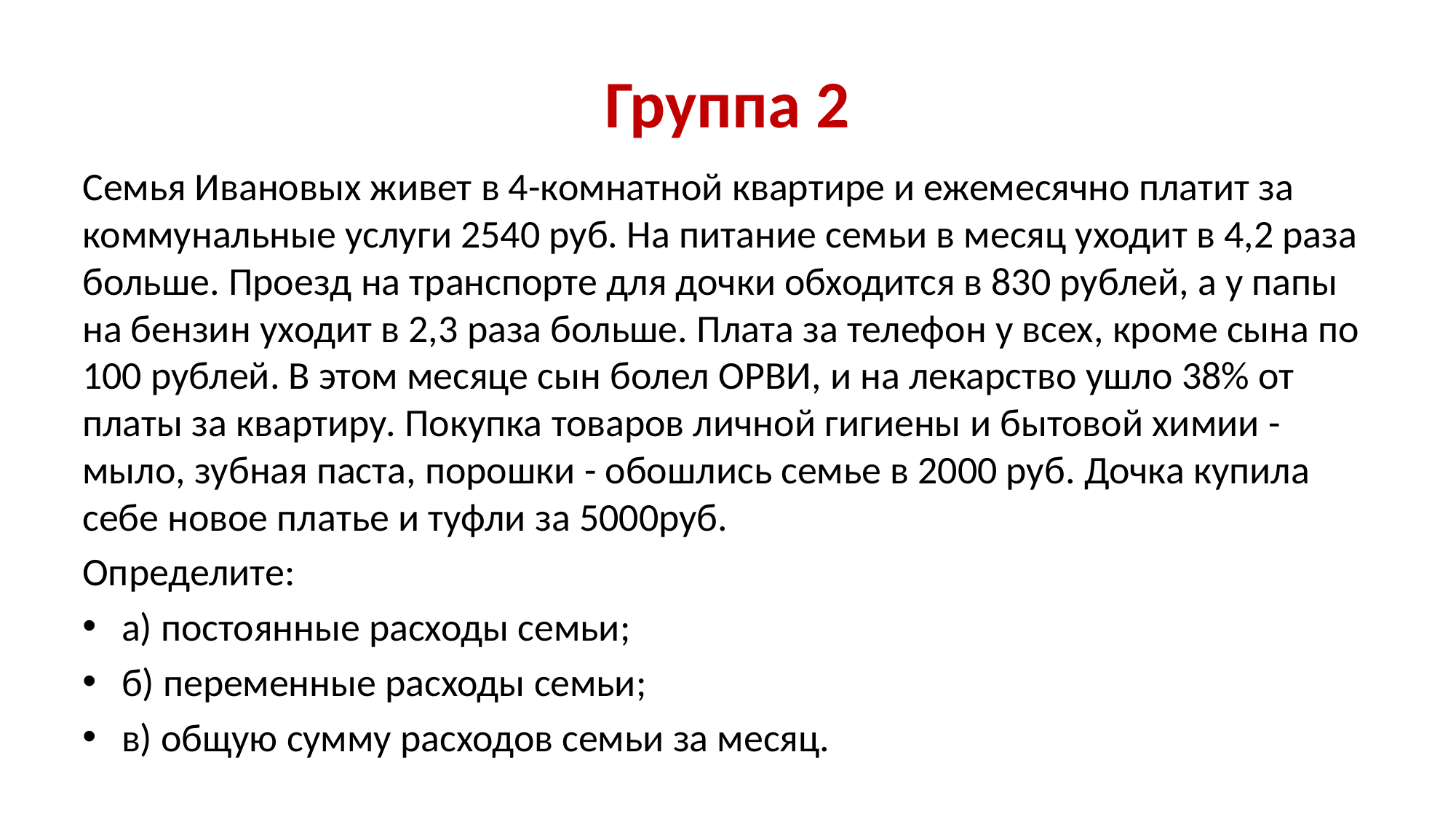

# Группа 2
Семья Ивановых живет в 4-комнатной квартире и ежемесячно платит за коммунальные услуги 2540 руб. На питание семьи в месяц уходит в 4,2 раза больше. Проезд на транспорте для дочки обходится в 830 рублей, а у папы на бензин уходит в 2,3 раза больше. Плата за телефон у всех, кроме сына по 100 рублей. В этом месяце сын болел ОРВИ, и на лекарство ушло 38% от платы за квартиру. Покупка товаров личной гигиены и бытовой химии - мыло, зубная паста, порошки - обошлись семье в 2000 руб. Дочка купила себе новое платье и туфли за 5000руб.
Определите:
а) постоянные расходы семьи;
б) переменные расходы семьи;
в) общую сумму расходов семьи за месяц.